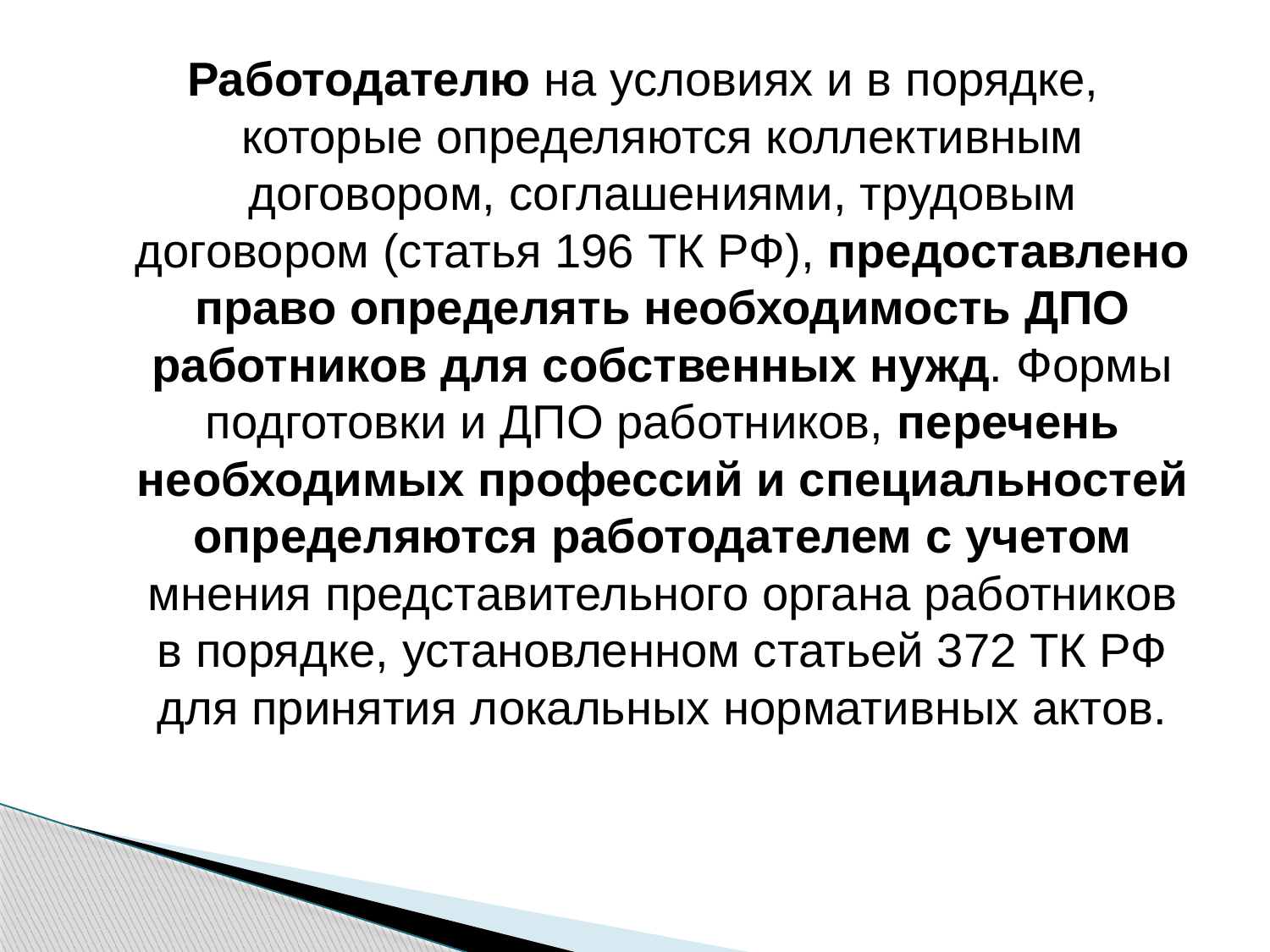

Работодателю на условиях и в порядке, которые определяются коллективным договором, соглашениями, трудовым договором (статья 196 ТК РФ), предоставлено право определять необходимость ДПО работников для собственных нужд. Формы подготовки и ДПО работников, перечень необходимых профессий и специальностей определяются работодателем с учетом мнения представительного органа работников в порядке, установленном статьей 372 ТК РФ для принятия локальных нормативных актов.